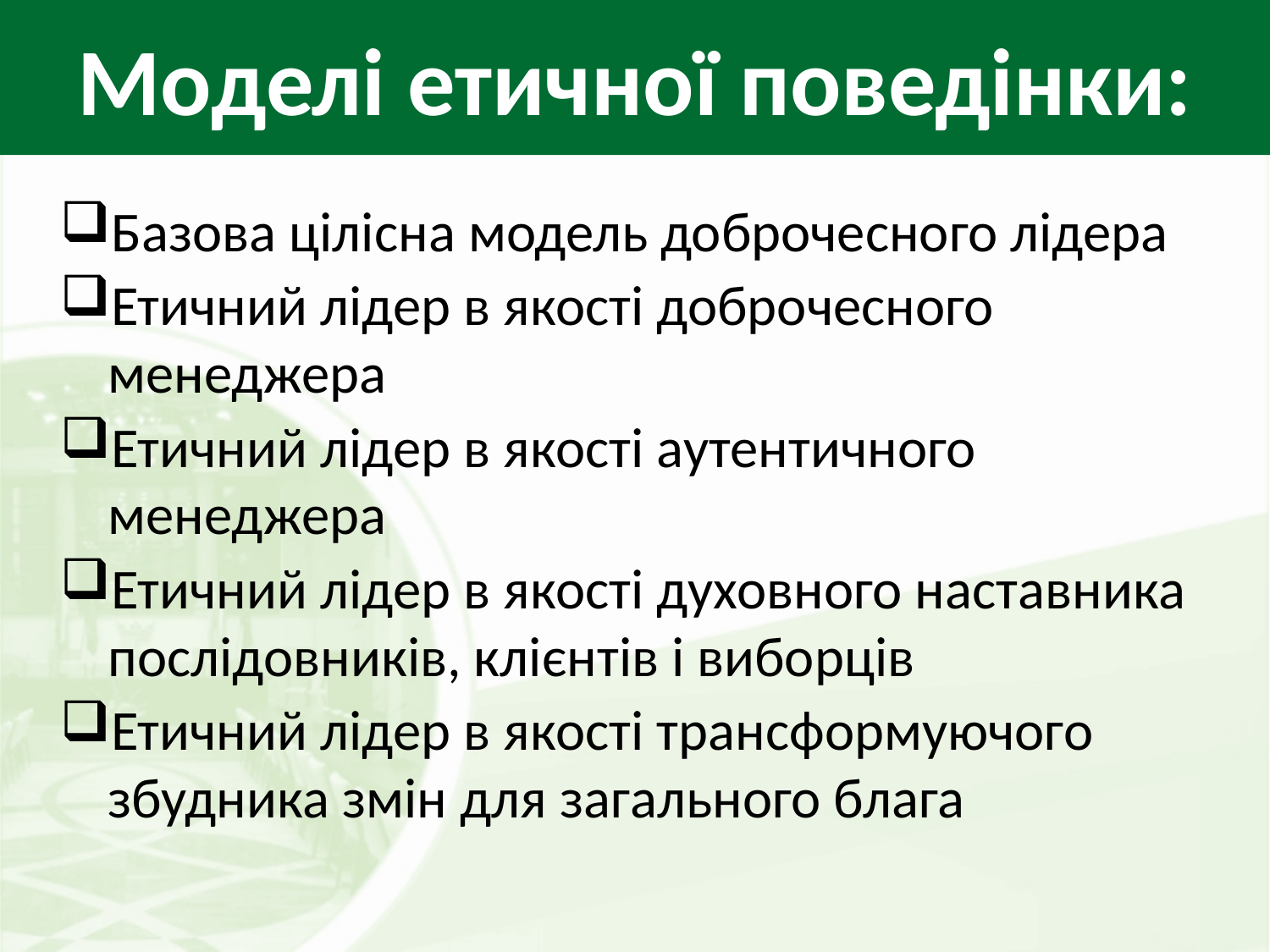

# Моделі етичної поведінки:
Базова цілісна модель доброчесного лідера
Етичний лідер в якості доброчесного менеджера
Етичний лідер в якості аутентичного менеджера
Етичний лідер в якості духовного наставника послідовників, клієнтів і виборців
Етичний лідер в якості трансформуючого збудника змін для загального блага